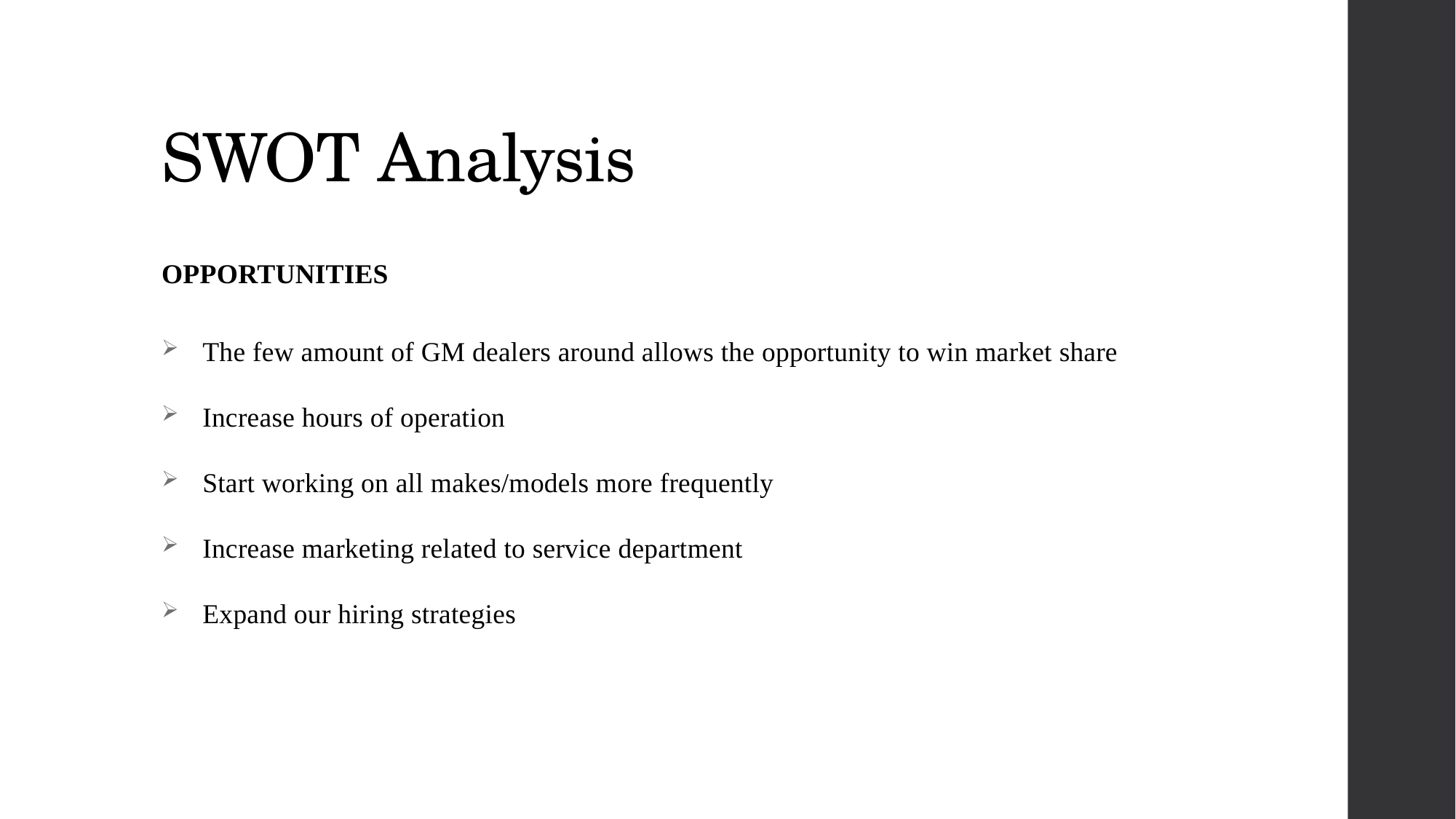

# SWOT Analysis
OPPORTUNITIES
The few amount of GM dealers around allows the opportunity to win market share
Increase hours of operation
Start working on all makes/models more frequently
Increase marketing related to service department
Expand our hiring strategies